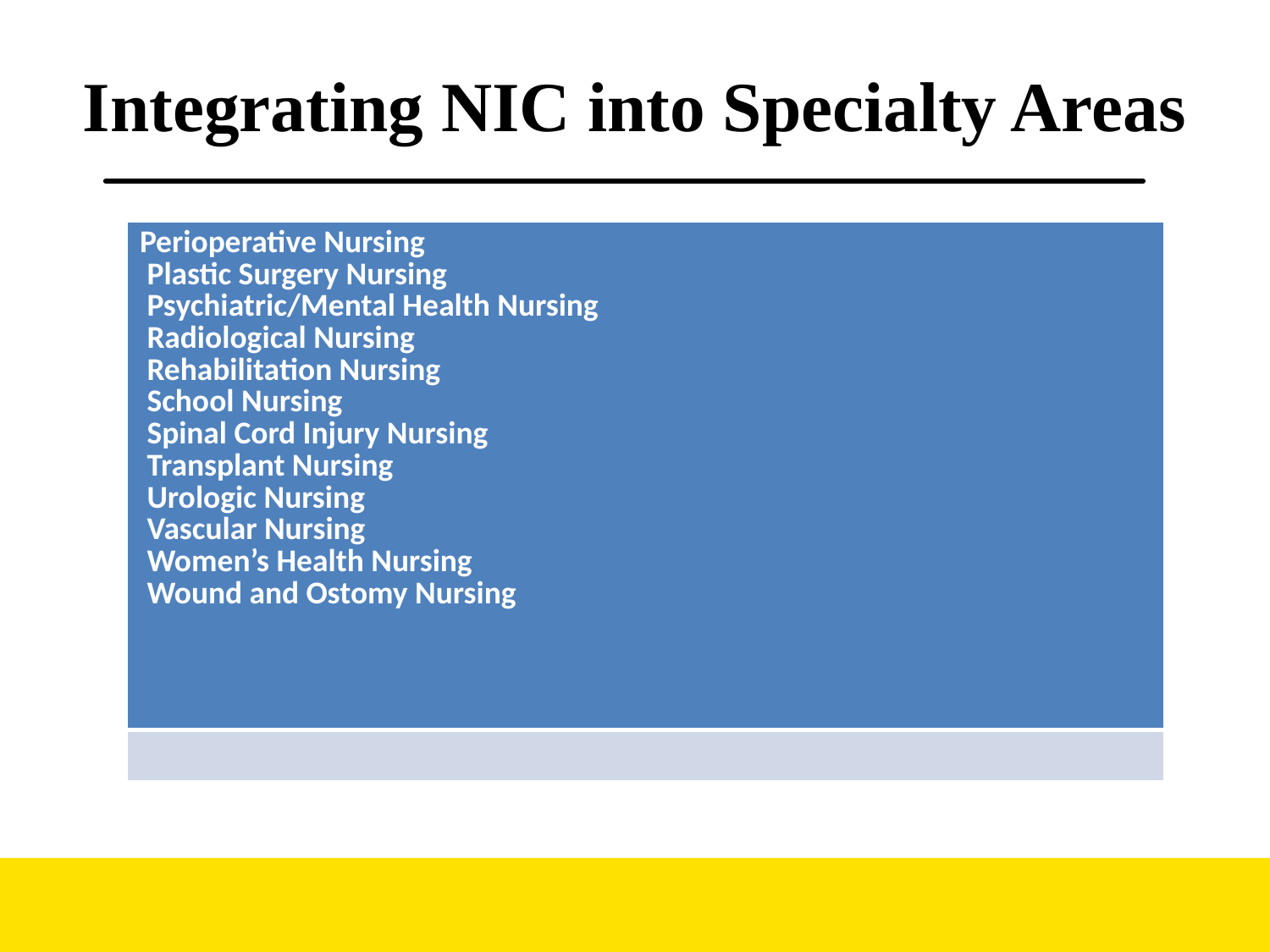

# Integrating NIC into Specialty Areas
| Perioperative Nursing Plastic Surgery Nursing Psychiatric/Mental Health Nursing Radiological Nursing Rehabilitation Nursing School Nursing Spinal Cord Injury Nursing Transplant Nursing Urologic Nursing Vascular Nursing Women’s Health Nursing Wound and Ostomy Nursing |
| --- |
|  |